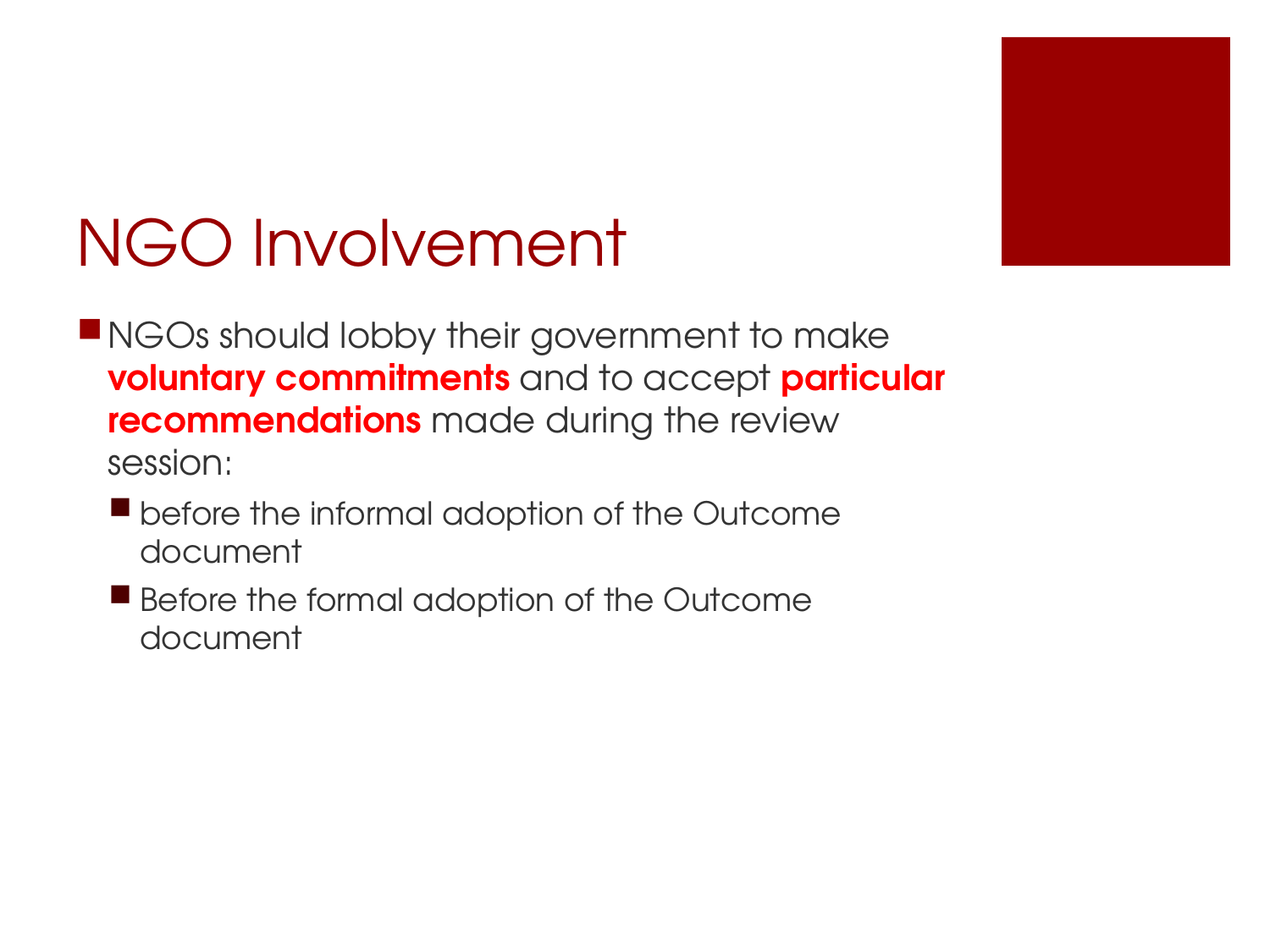

# NGO Involvement
NGOs should lobby their government to make voluntary commitments and to accept particular recommendations made during the review session:
before the informal adoption of the Outcome document
Before the formal adoption of the Outcome document